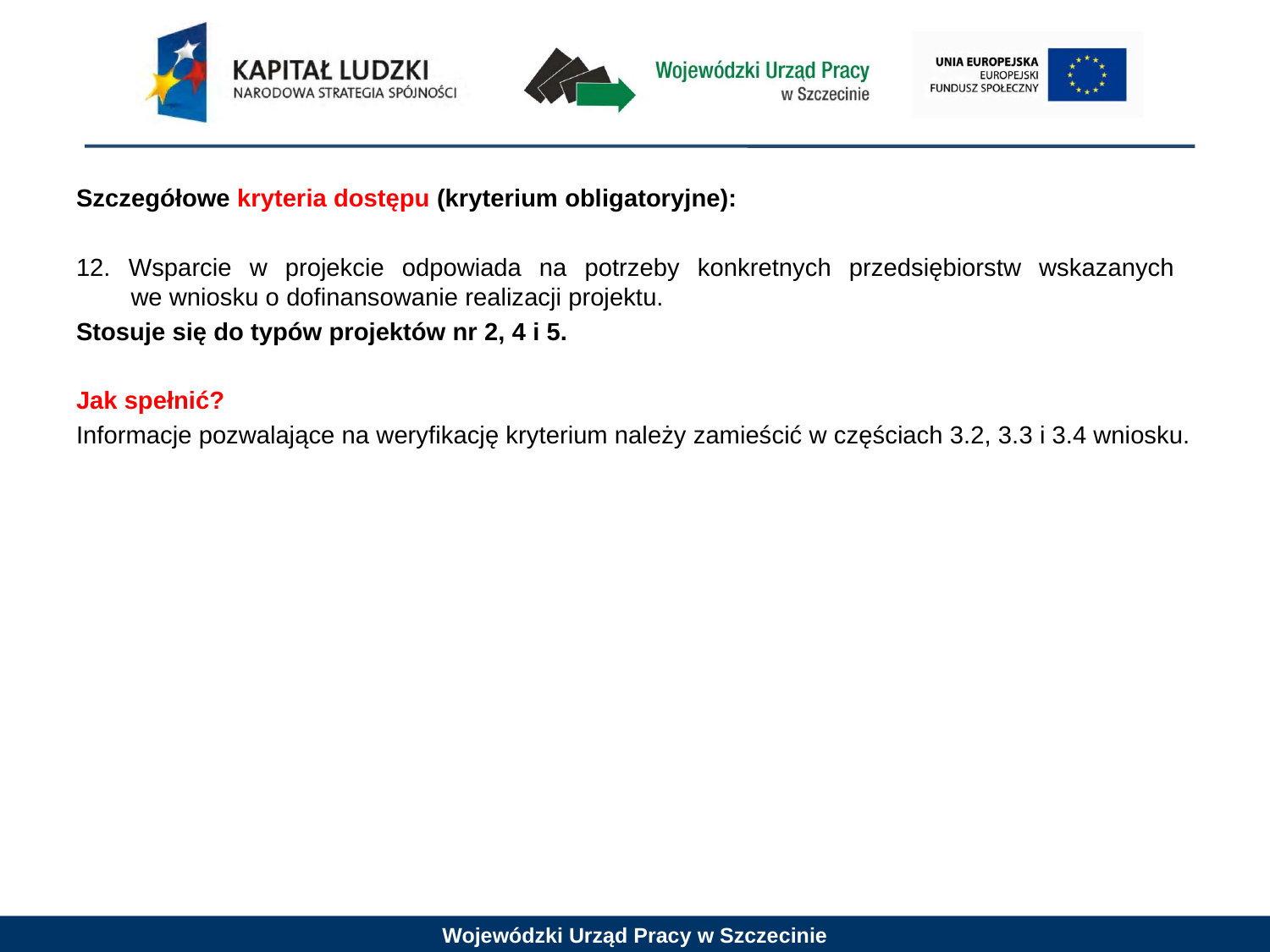

Szczegółowe kryteria dostępu (kryterium obligatoryjne):

12. Wsparcie w projekcie odpowiada na potrzeby konkretnych przedsiębiorstw wskazanych
 we wniosku o dofinansowanie realizacji projektu.
Stosuje się do typów projektów nr 2, 4 i 5.

Jak spełnić?
Informacje pozwalające na weryfikację kryterium należy zamieścić w częściach 3.2, 3.3 i 3.4 wniosku.